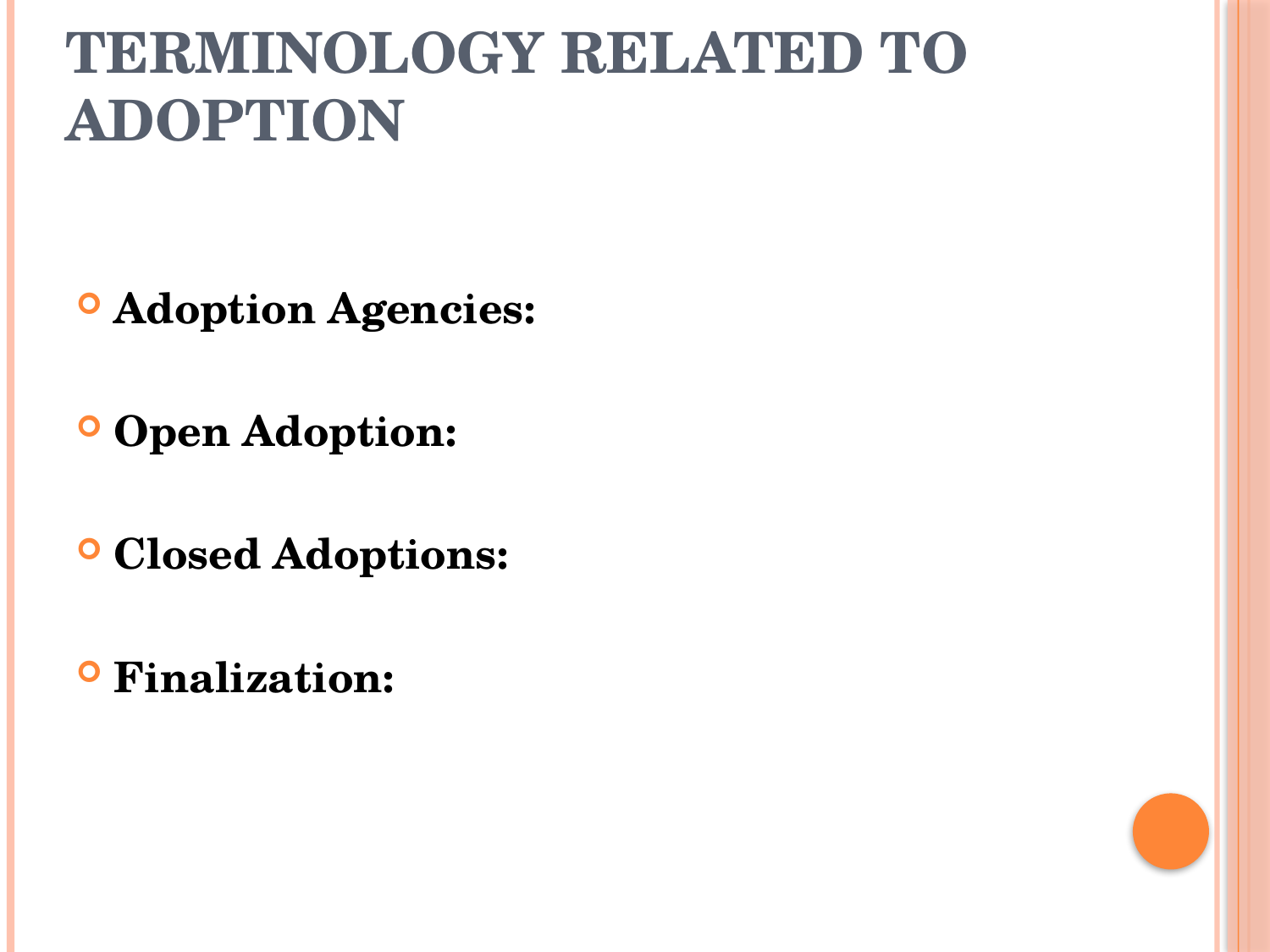

# Terminology related to adoption
Adoption Agencies:

Open Adoption:

Closed Adoptions:

Finalization: